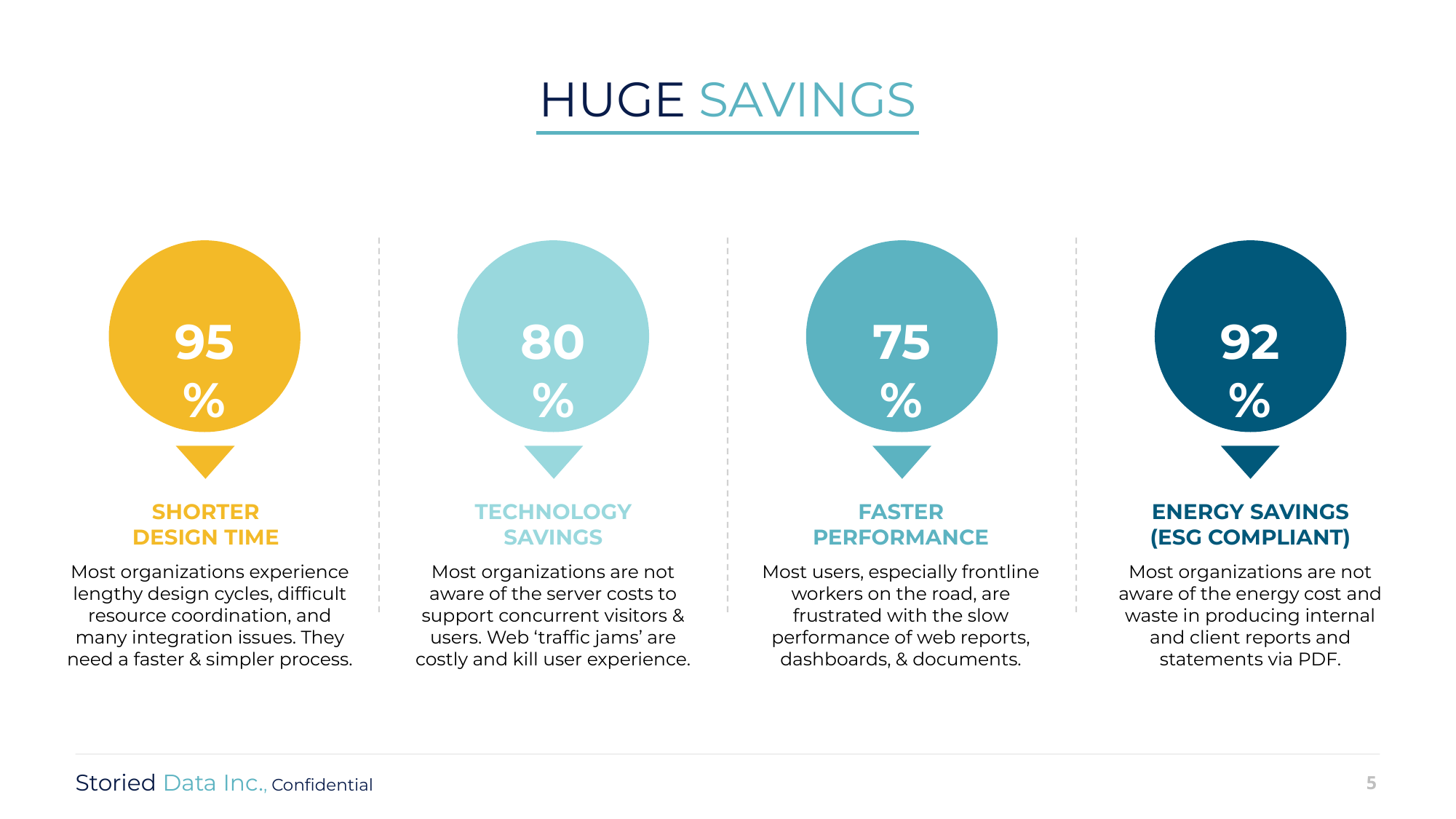

HUGE SAVINGS

95%

80%

75%

92%

SHORTER
DESIGN TIME
TECHNOLOGY
SAVINGS
FASTER
PERFORMANCE
ENERGY SAVINGS
(ESG COMPLIANT)
Most organizations experience lengthy design cycles, difficult resource coordination, and many integration issues. They need a faster & simpler process.
Most organizations are not aware of the server costs to support concurrent visitors & users. Web ‘traffic jams’ are costly and kill user experience.
Most users, especially frontline workers on the road, are frustrated with the slow performance of web reports, dashboards, & documents.
Most organizations are not aware of the energy cost and waste in producing internal and client reports and statements via PDF.